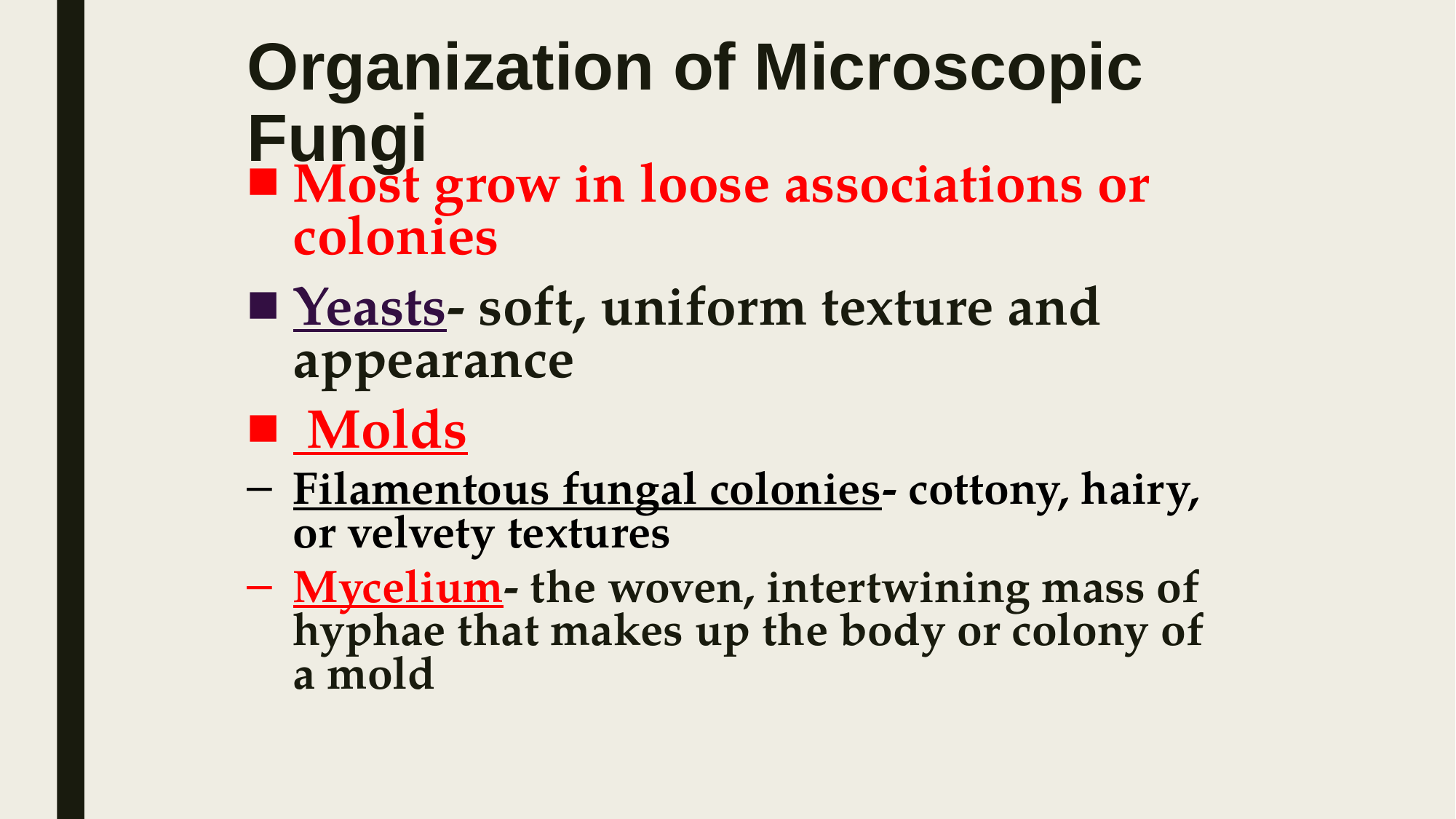

# Organization of Microscopic Fungi
Most grow in loose associations or colonies
Yeasts- soft, uniform texture and appearance
 Molds
Filamentous fungal colonies- cottony, hairy, or velvety textures
Mycelium- the woven, intertwining mass of hyphae that makes up the body or colony of a mold